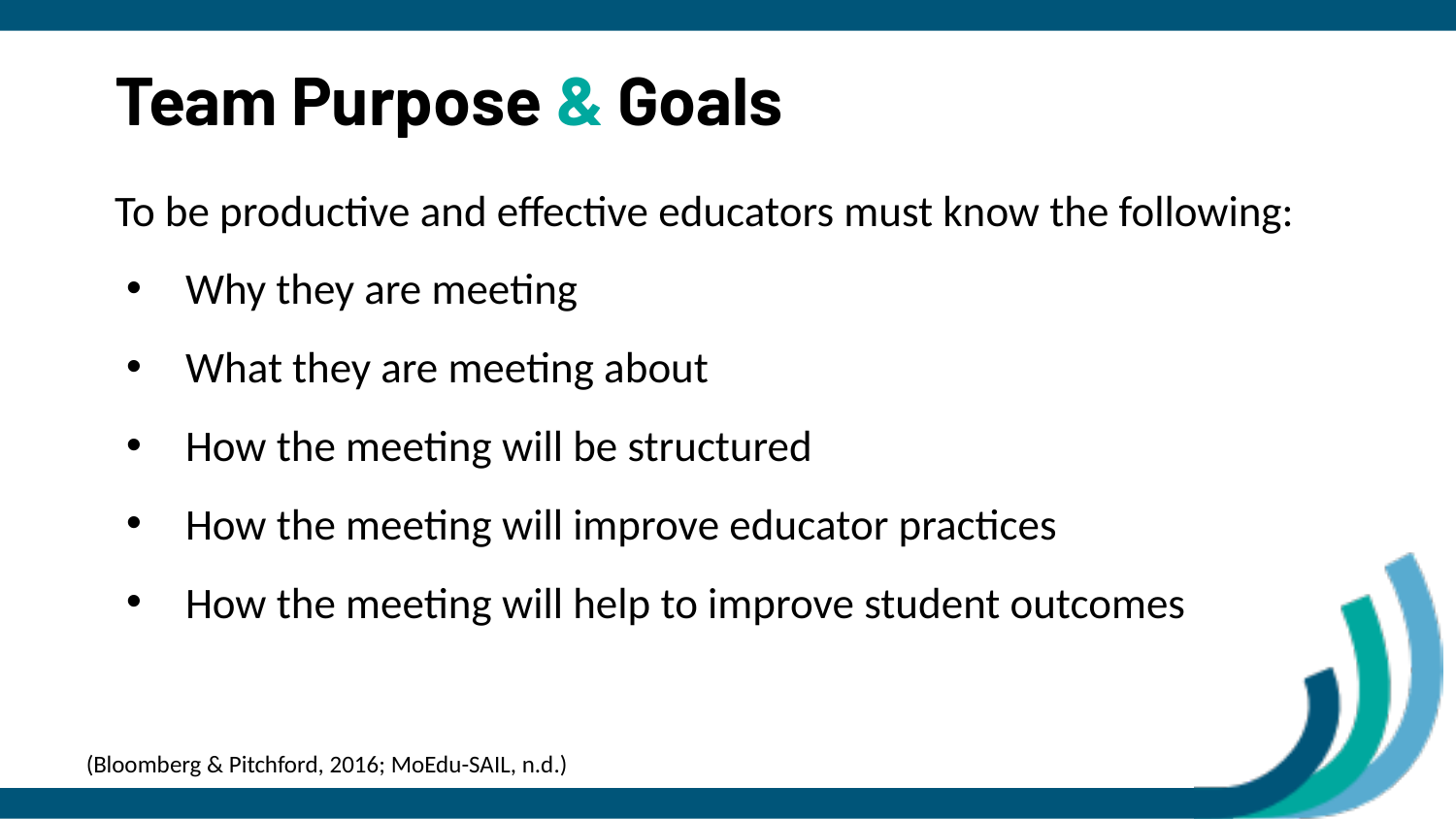

# Team Purpose & Goals
To be productive and effective educators must know the following:
Why they are meeting
What they are meeting about
How the meeting will be structured
How the meeting will improve educator practices
How the meeting will help to improve student outcomes
(Bloomberg & Pitchford, 2016; MoEdu-SAIL, n.d.)